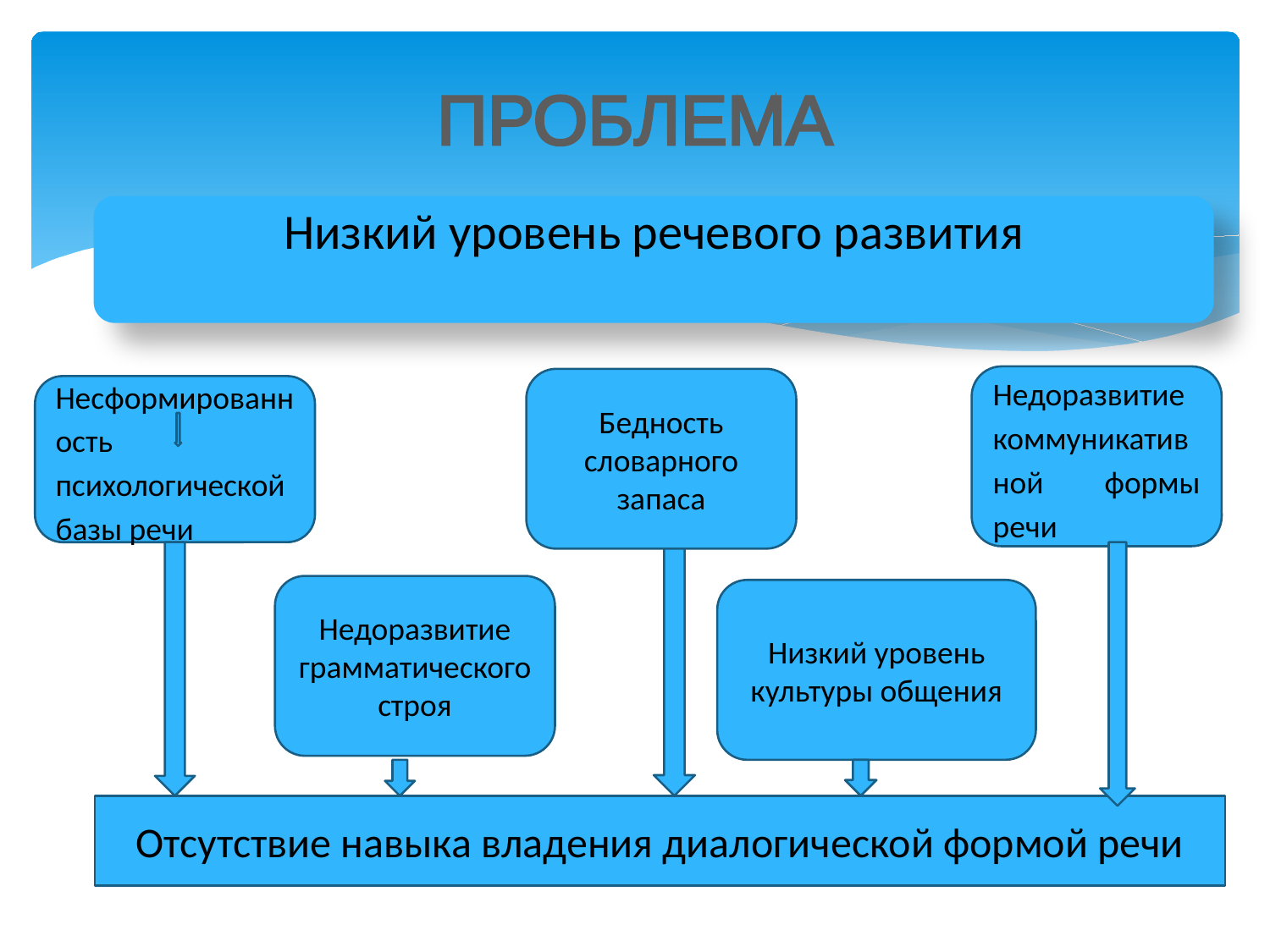

# ПРОБЛЕМА

Низкий уровень речевого развития
Недоразвитие коммуникативной формы речи
Бедность словарного запаса
Несформированность психологической базы речи

Недоразвитие грамматического строя
Низкий уровень культуры общения

Отсутствие навыка владения диалогической формой речи